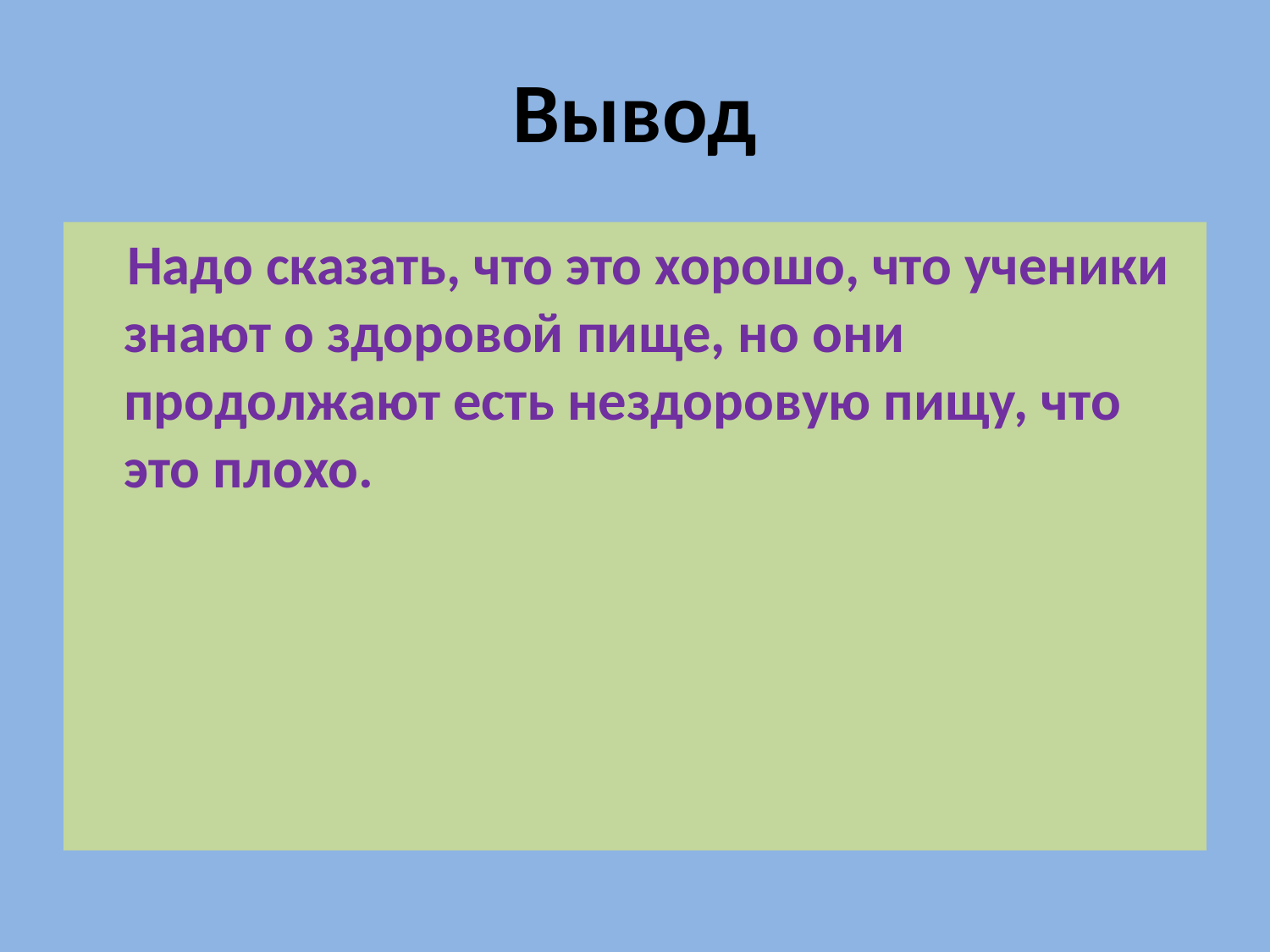

# Вывод
    Надо сказать, что это хорошо, что ученики знают о здоровой пище, но они продолжают есть нездоровую пищу, что это плохо.